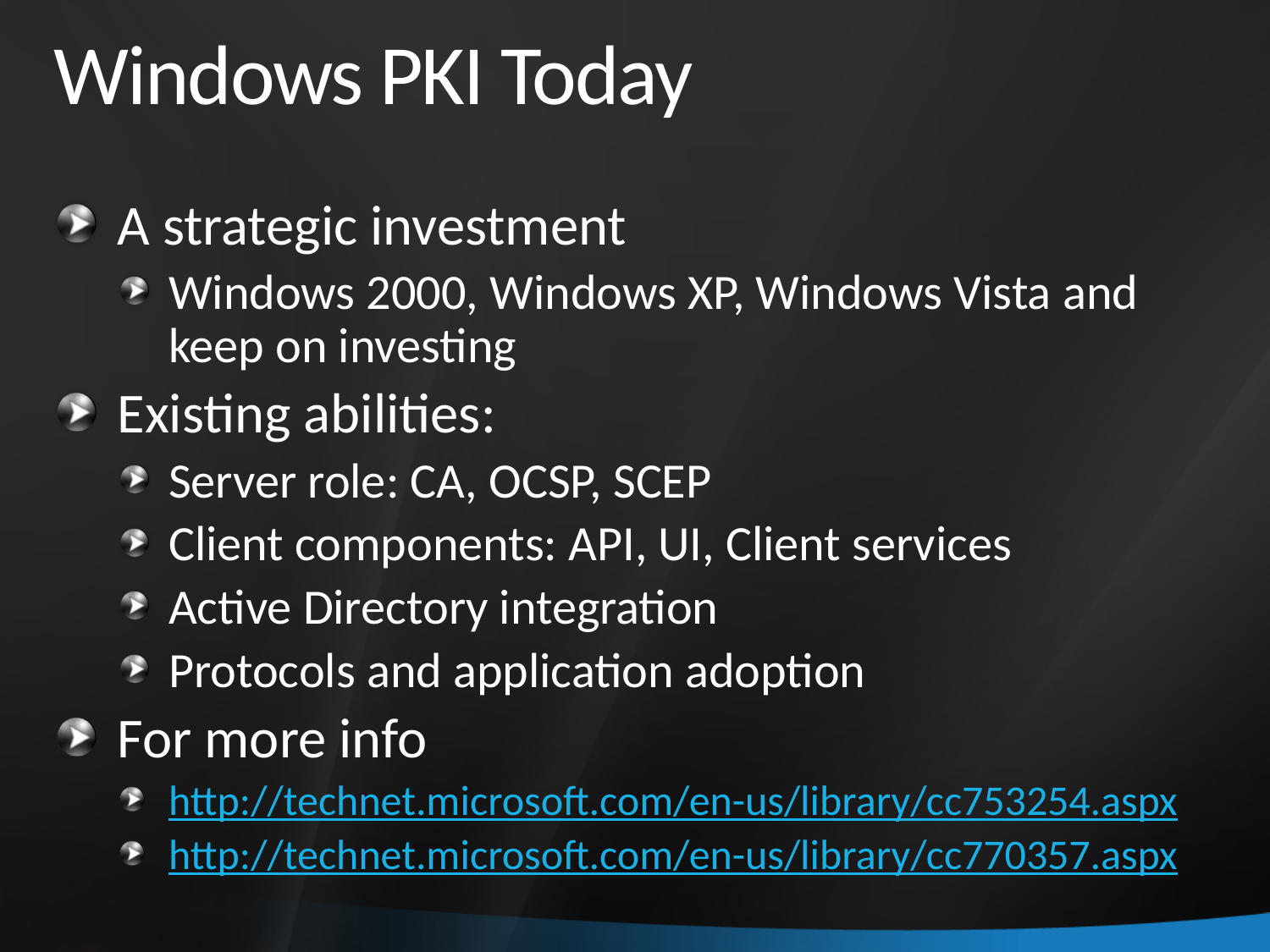

# Windows PKI Today
A strategic investment
Windows 2000, Windows XP, Windows Vista and keep on investing
Existing abilities:
Server role: CA, OCSP, SCEP
Client components: API, UI, Client services
Active Directory integration
Protocols and application adoption
For more info
http://technet.microsoft.com/en-us/library/cc753254.aspx
http://technet.microsoft.com/en-us/library/cc770357.aspx